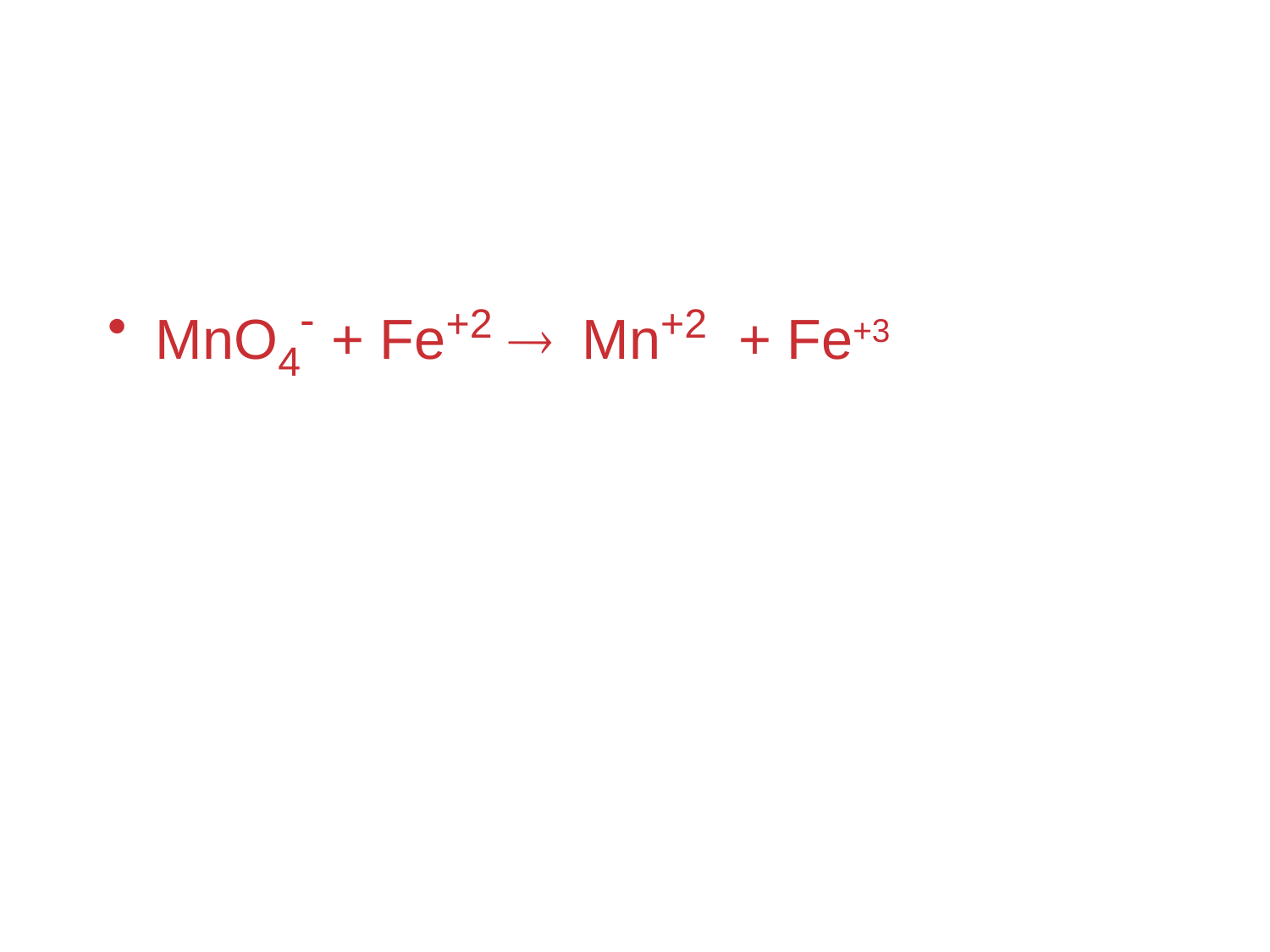

#
MnO4- + Fe+2 → Mn+2  + Fe+3